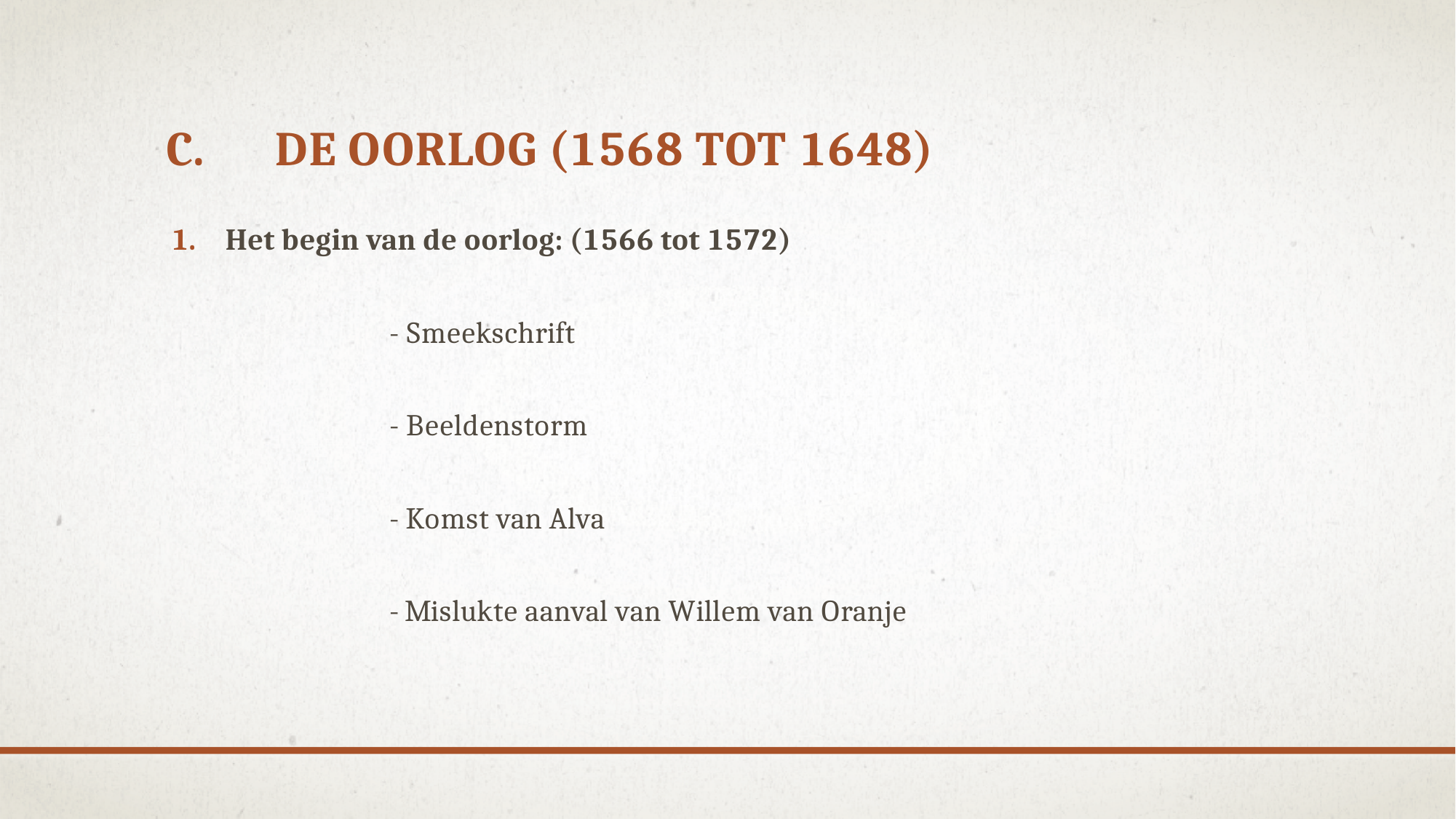

# C.	De oorlog (1568 tot 1648)
Het begin van de oorlog: (1566 tot 1572)
 		- Smeekschrift
 		- Beeldenstorm
 		- Komst van Alva
 		- Mislukte aanval van Willem van Oranje